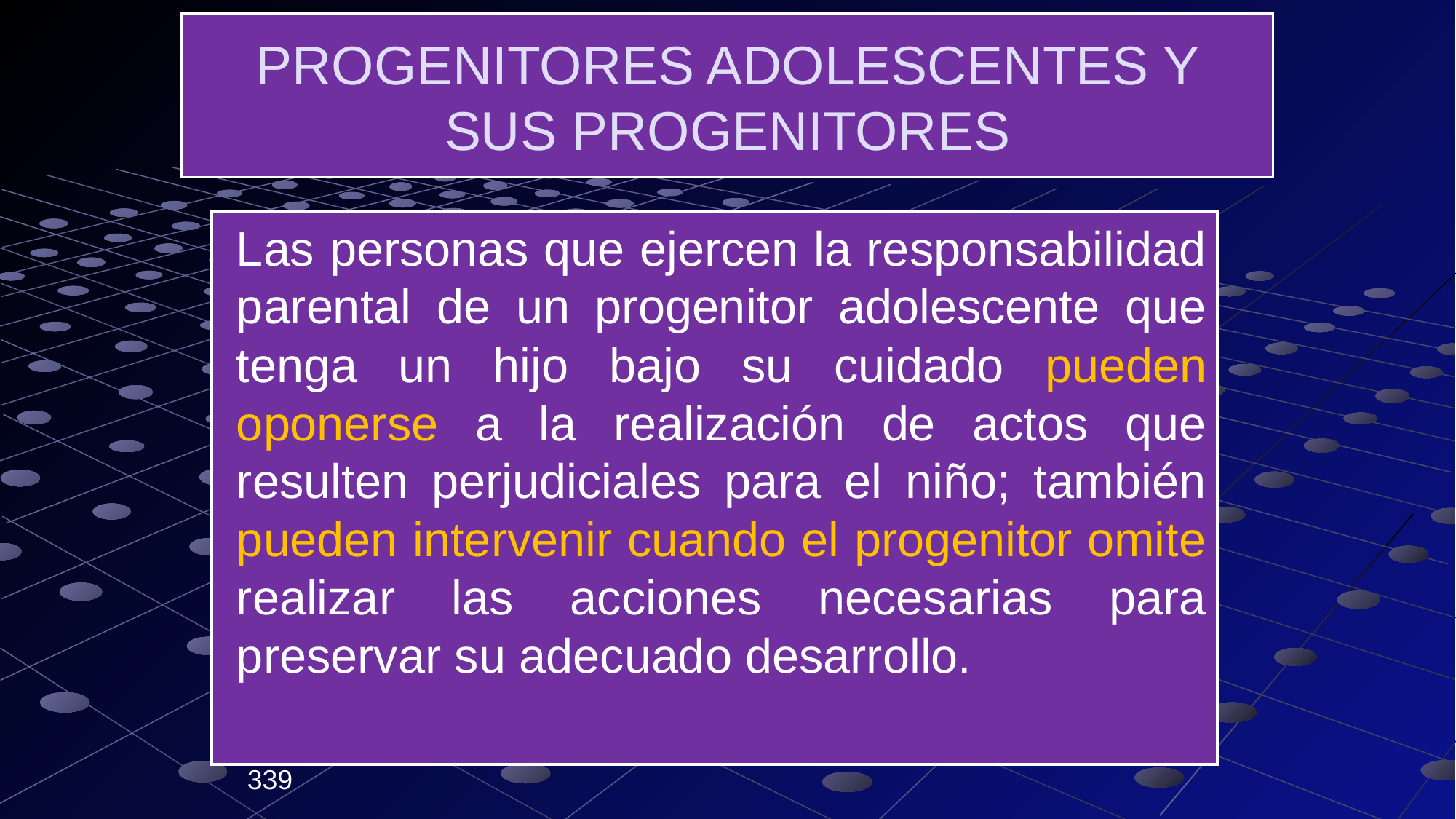

# PROGENITORES ADOLESCENTES Y SUS PROGENITORES
Las personas que ejercen la responsabilidad parental de un progenitor adolescente que tenga un hijo bajo su cuidado pueden oponerse a la realización de actos que resulten perjudiciales para el niño; también pueden intervenir cuando el progenitor omite realizar las acciones necesarias para preservar su adecuado desarrollo.

339